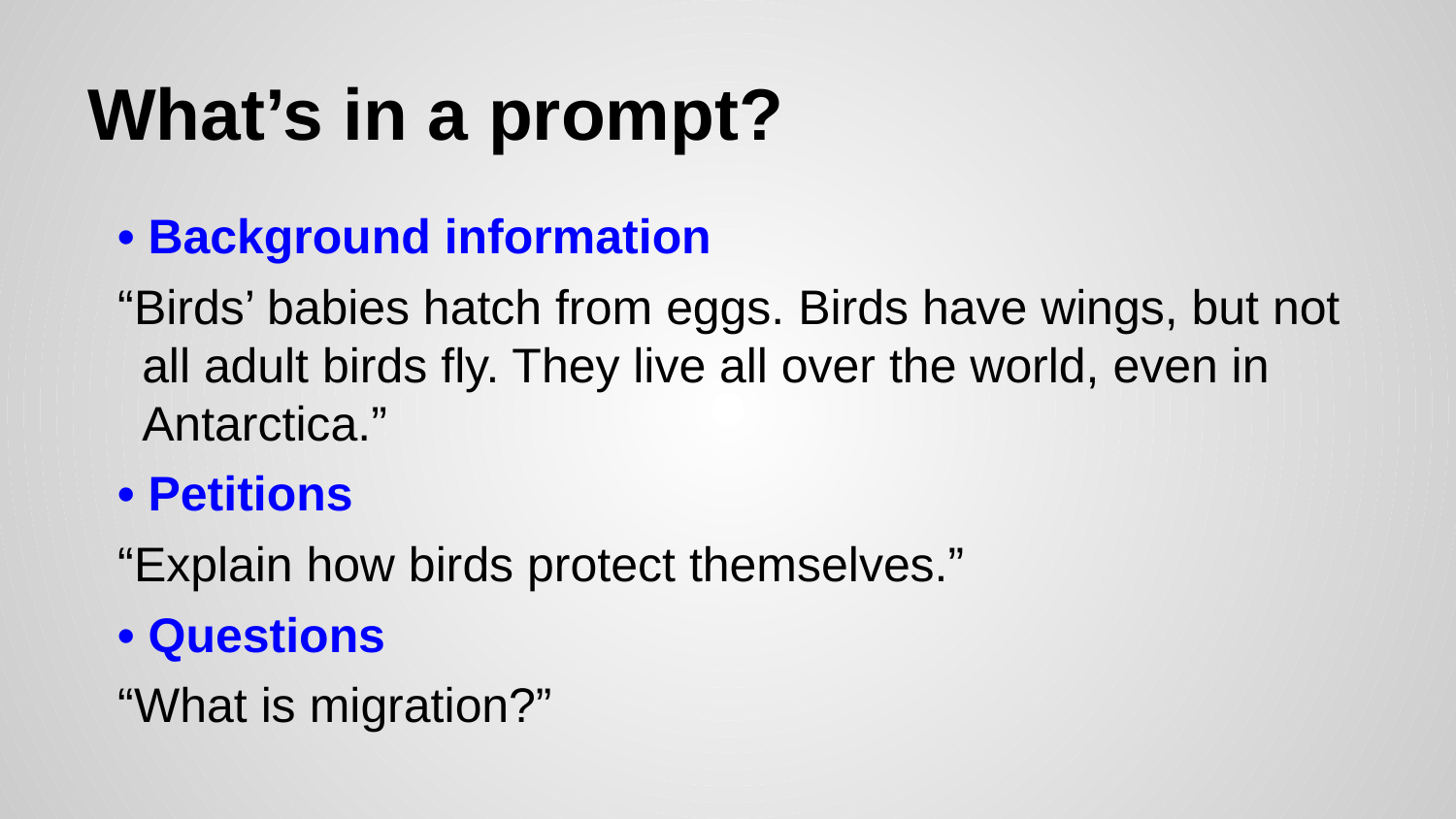

# What’s in a prompt?
• Background information
“Birds’ babies hatch from eggs. Birds have wings, but not all adult birds fly. They live all over the world, even in Antarctica.”
• Petitions
“Explain how birds protect themselves.”
• Questions
“What is migration?”